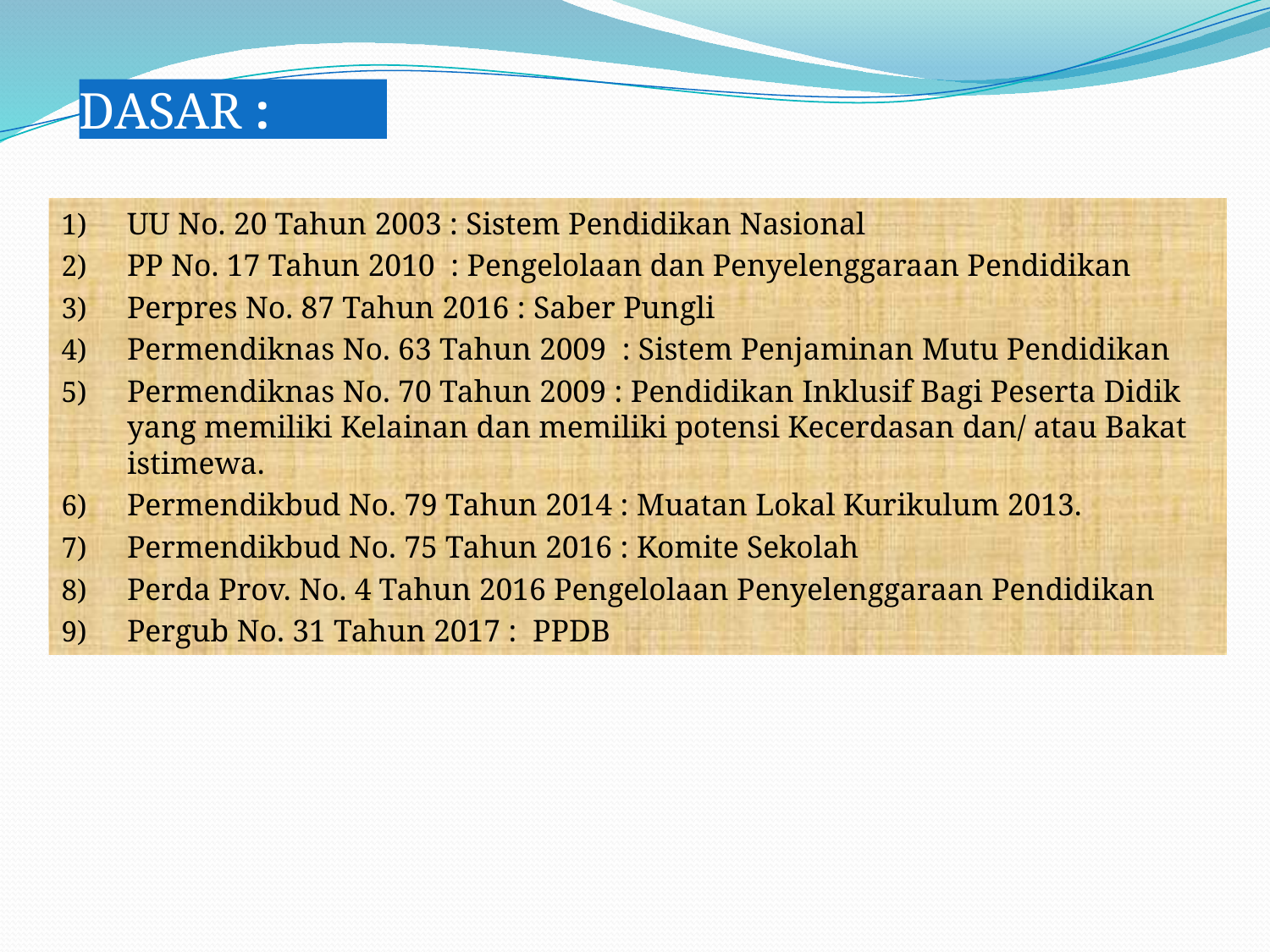

# DASAR :
UU No. 20 Tahun 2003 : Sistem Pendidikan Nasional
PP No. 17 Tahun 2010  : Pengelolaan dan Penyelenggaraan Pendidikan
Perpres No. 87 Tahun 2016 : Saber Pungli
Permendiknas No. 63 Tahun 2009  : Sistem Penjaminan Mutu Pendidikan
Permendiknas No. 70 Tahun 2009 : Pendidikan Inklusif Bagi Peserta Didik yang memiliki Kelainan dan memiliki potensi Kecerdasan dan/ atau Bakat istimewa.
Permendikbud No. 79 Tahun 2014 : Muatan Lokal Kurikulum 2013.
Permendikbud No. 75 Tahun 2016 : Komite Sekolah
Perda Prov. No. 4 Tahun 2016 Pengelolaan Penyelenggaraan Pendidikan
Pergub No. 31 Tahun 2017 :  PPDB